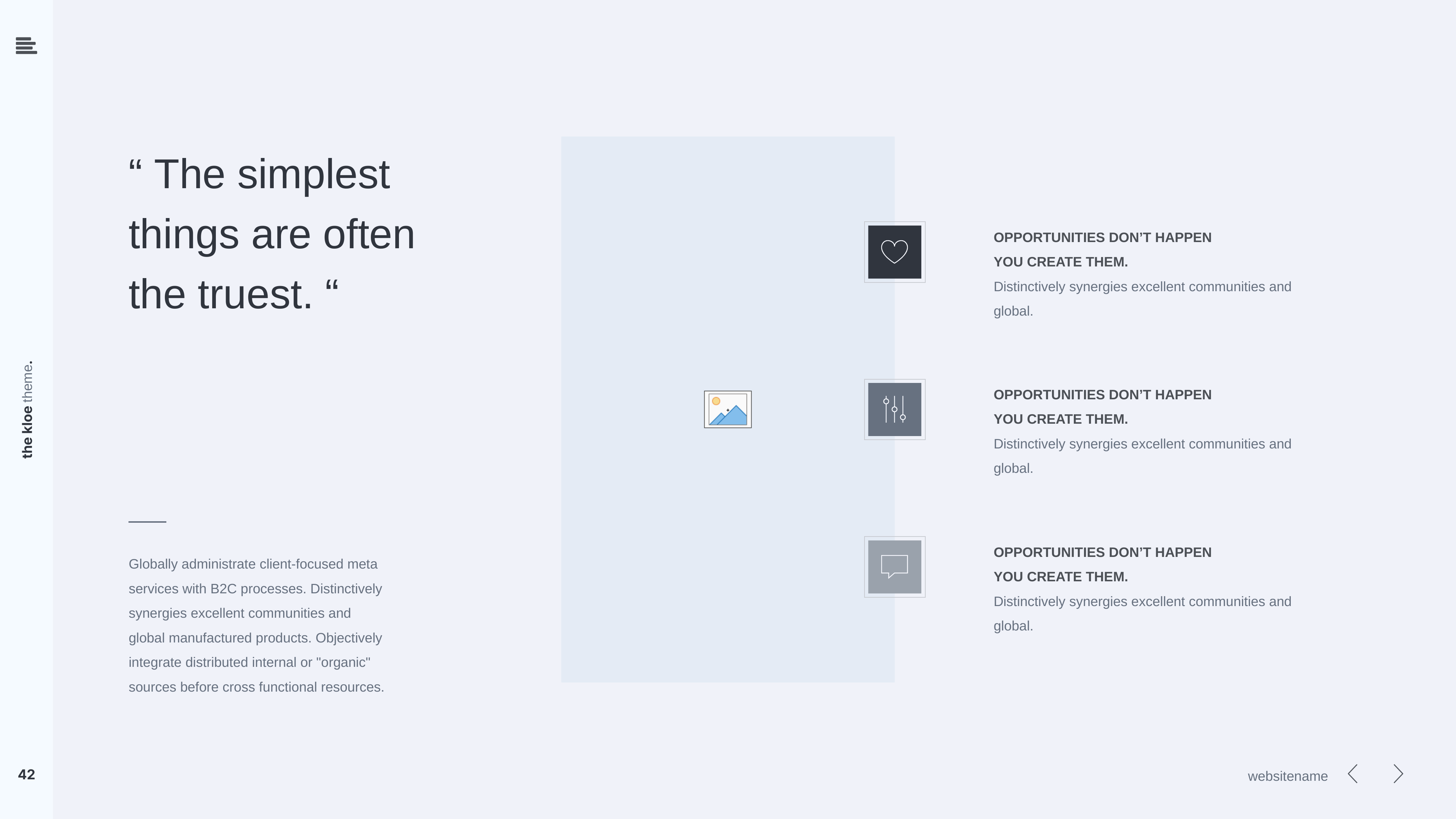

“ The simplest
things are often
the truest. “
OPPORTUNITIES DON’T HAPPEN
YOU CREATE THEM.
Distinctively synergies excellent communities and global.

OPPORTUNITIES DON’T HAPPEN
YOU CREATE THEM.
Distinctively synergies excellent communities and global.

OPPORTUNITIES DON’T HAPPEN
YOU CREATE THEM.
Distinctively synergies excellent communities and global.

Globally administrate client-focused meta
services with B2C processes. Distinctively
synergies excellent communities and
global manufactured products. Objectively
integrate distributed internal or "organic"
sources before cross functional resources.

42